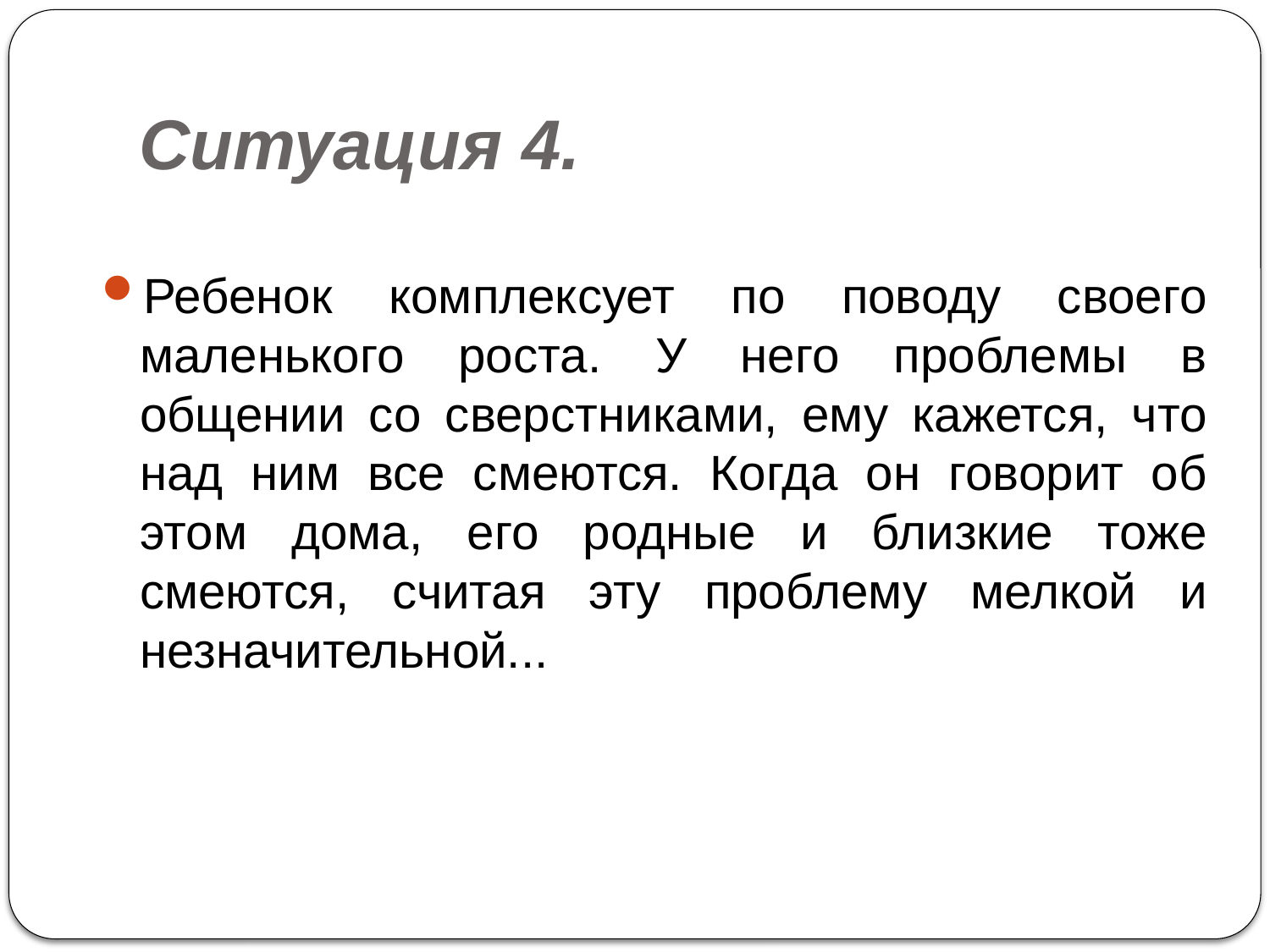

# Ситуация 4.
Ребенок комплексует по поводу своего маленького роста. У него проблемы в общении со сверстниками, ему кажется, что над ним все смеются. Когда он говорит об этом дома, его родные и близкие тоже смеются, считая эту проблему мелкой и незначительной...